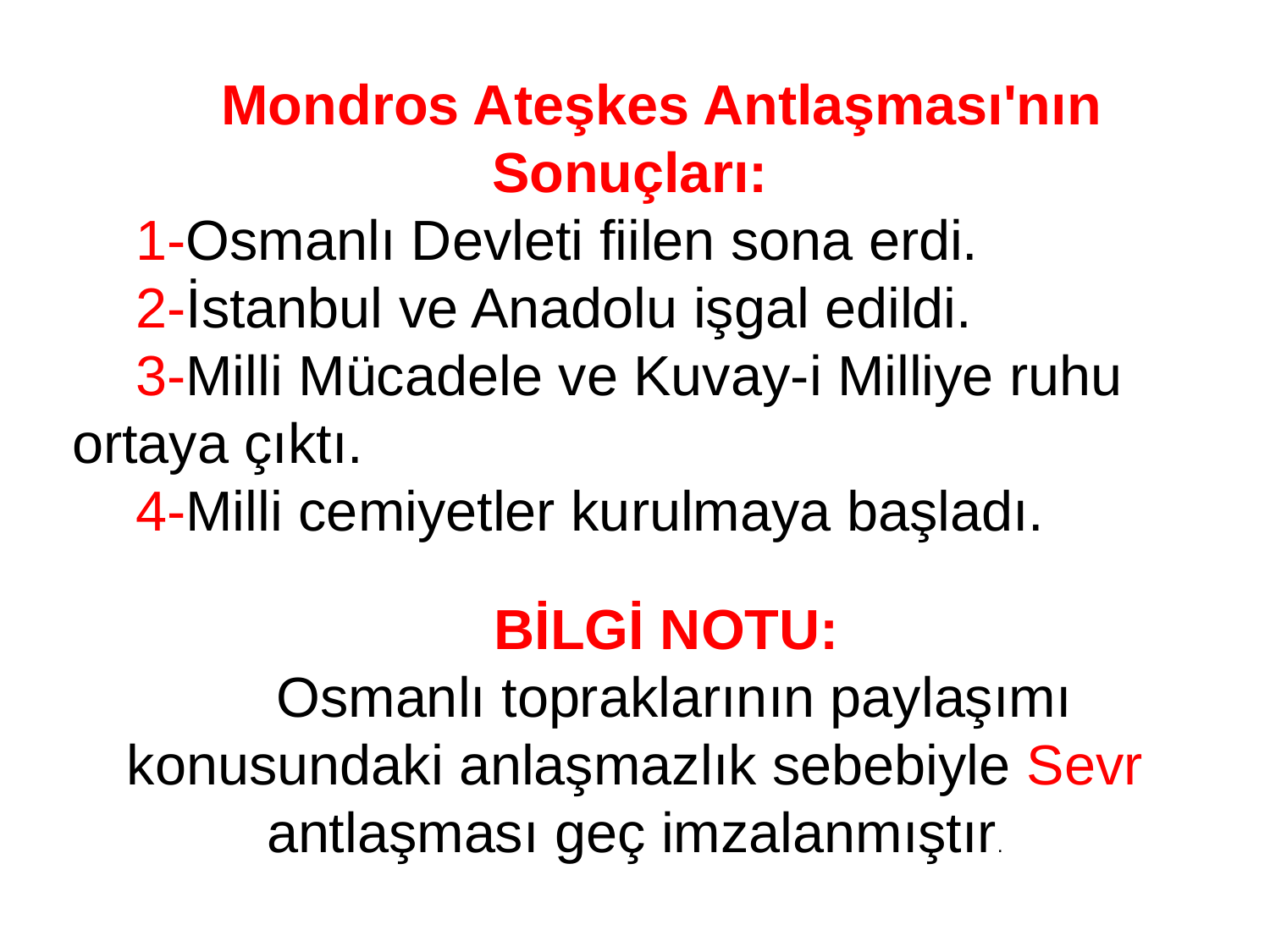

Mondros Ateşkes Antlaşması'nın Sonuçları:
1-Osmanlı Devleti fiilen sona erdi.
2-İstanbul ve Anadolu işgal edildi.
3-Milli Mücadele ve Kuvay-i Milliye ruhu ortaya çıktı.
4-Milli cemiyetler kurulmaya başladı.
BİLGİ NOTU:
 Osmanlı topraklarının paylaşımı konusundaki anlaşmazlık sebebiyle Sevr antlaşması geç imzalanmıştır.